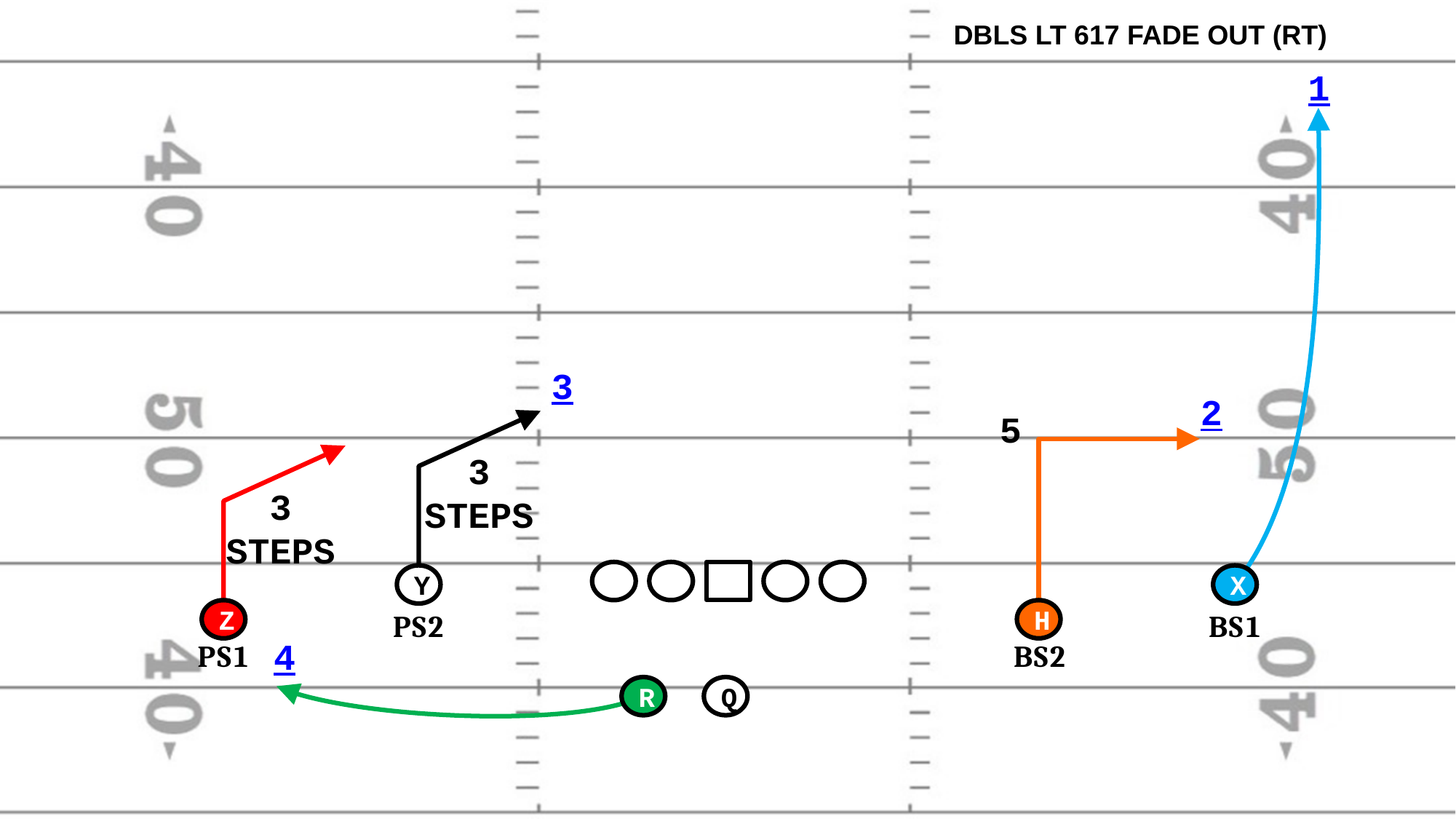

DBLS LT 617 FADE OUT (RT)
1

3
2
5

3
STEPS
3
STEPS

Y
X
Z
H
PS2
BS1
PS1
4
BS2
R
Q